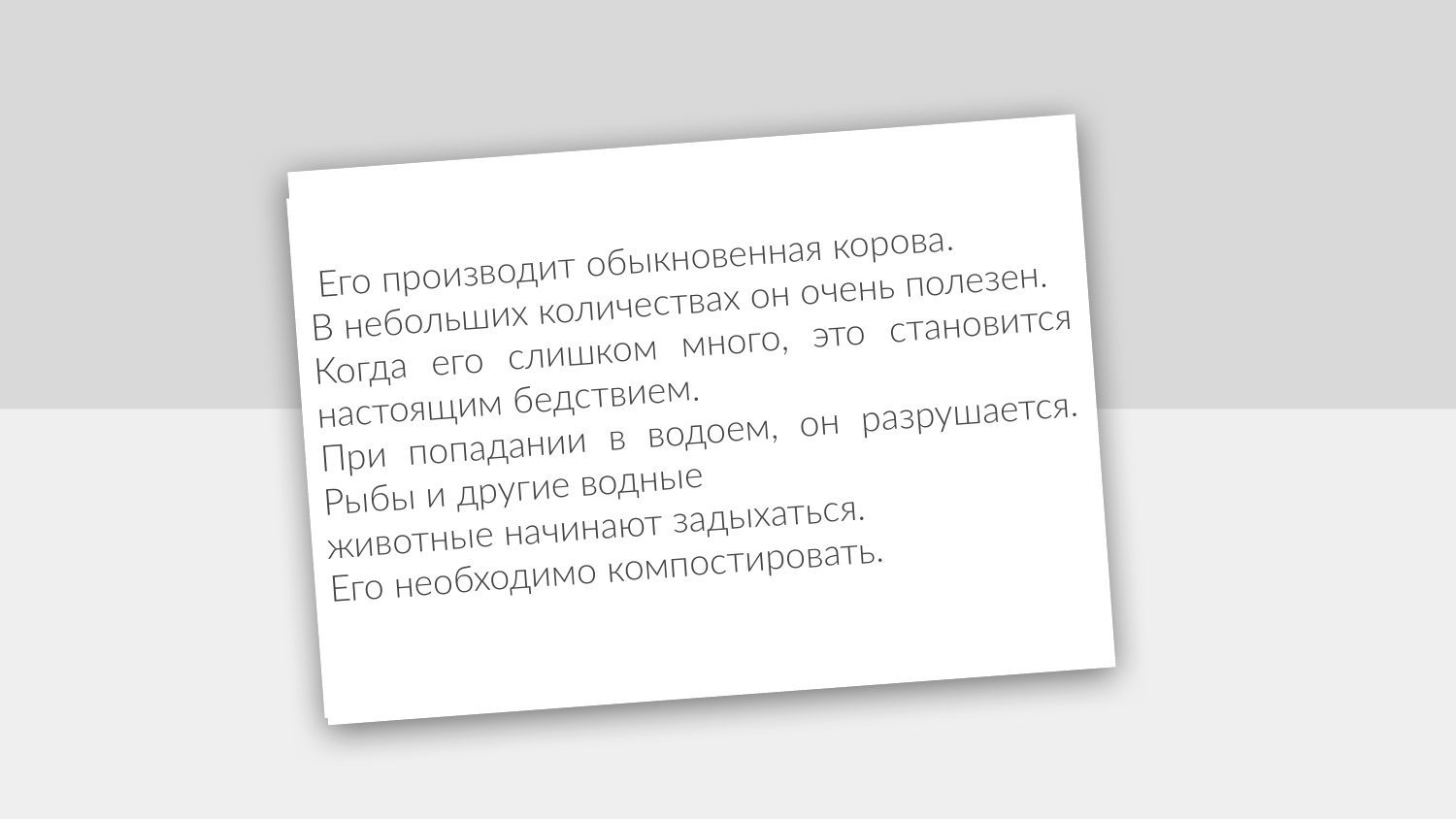

Его производит обыкновенная корова.
В небольших количествах он очень полезен.
Когда его слишком много, это становится настоящим бедствием.
При попадании в водоем, он разрушается. Рыбы и другие водные
животные начинают задыхаться.
Его необходимо компостировать.